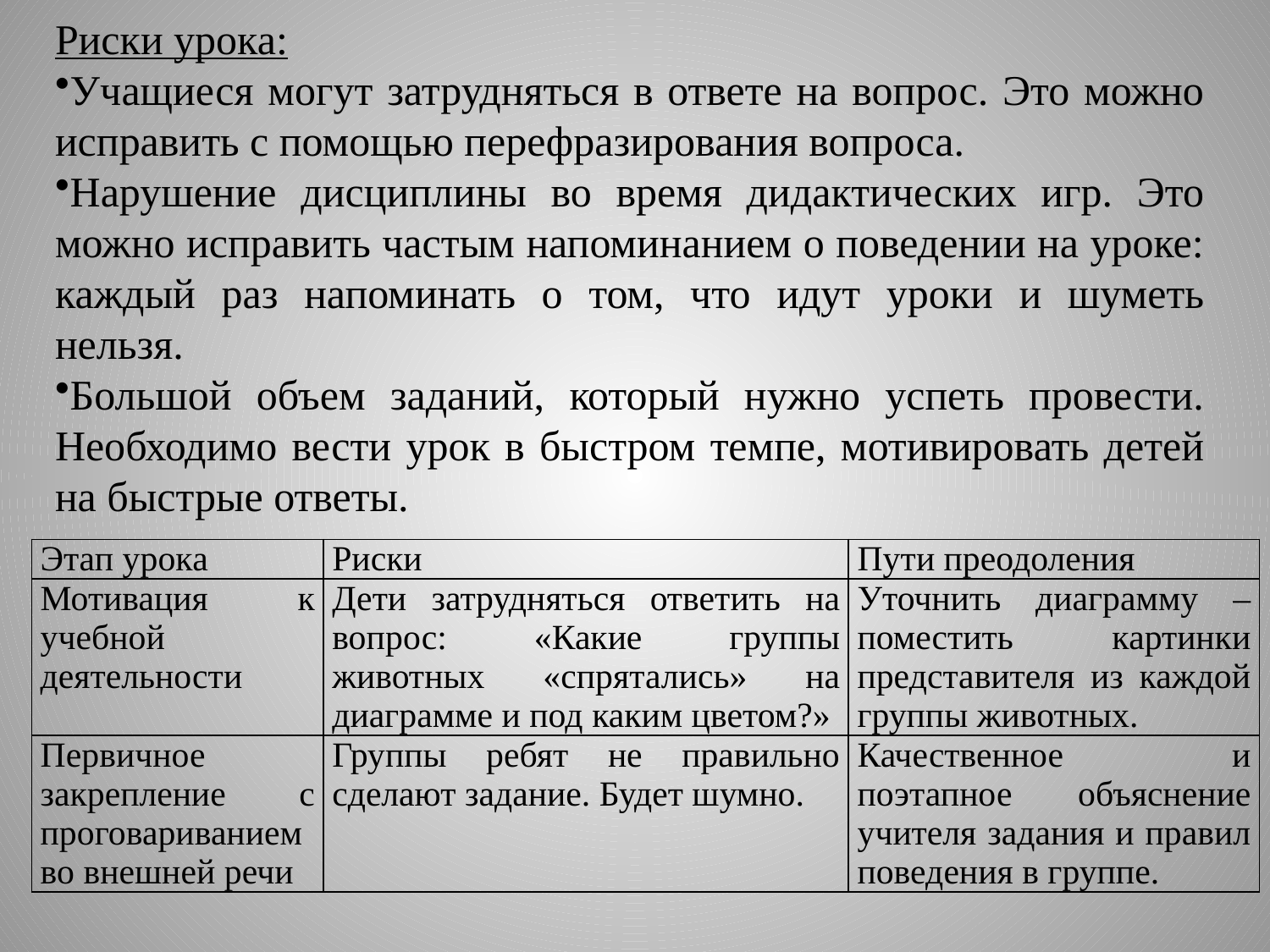

Риски урока:
Учащиеся могут затрудняться в ответе на вопрос. Это можно исправить с помощью перефразирования вопроса.
Нарушение дисциплины во время дидактических игр. Это можно исправить частым напоминанием о поведении на уроке: каждый раз напоминать о том, что идут уроки и шуметь нельзя.
Большой объем заданий, который нужно успеть провести. Необходимо вести урок в быстром темпе, мотивировать детей на быстрые ответы.
| Этап урока | Риски | Пути преодоления |
| --- | --- | --- |
| Мотивация к учебной деятельности | Дети затрудняться ответить на вопрос: «Какие группы животных «спрятались» на диаграмме и под каким цветом?» | Уточнить диаграмму – поместить картинки представителя из каждой группы животных. |
| Первичное закрепление с проговариванием во внешней речи | Группы ребят не правильно сделают задание. Будет шумно. | Качественное и поэтапное объяснение учителя задания и правил поведения в группе. |